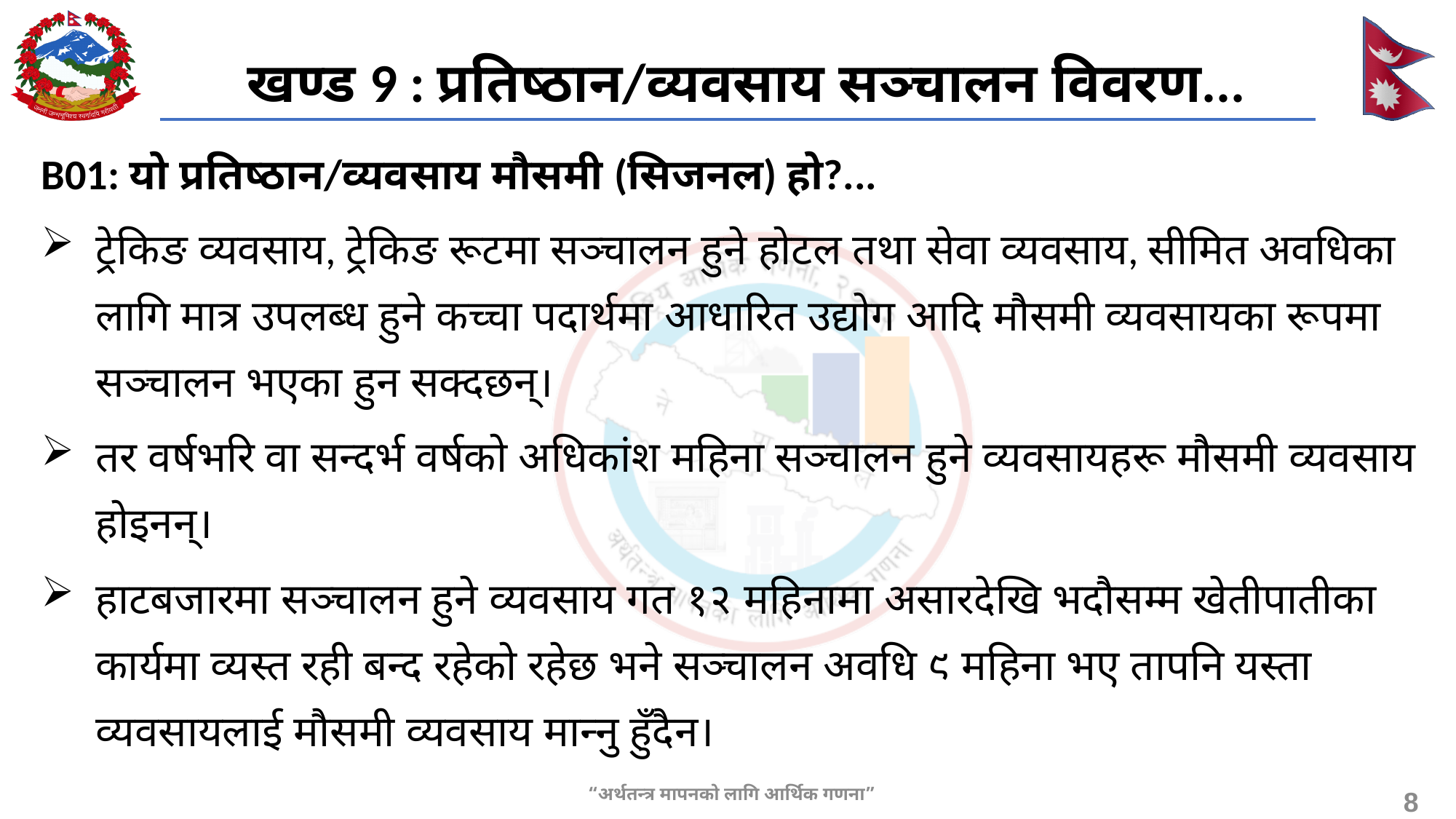

खण्ड 9 : प्रतिष्ठान/व्यवसाय सञ्चालन विवरण...
B01: यो प्रतिष्ठान/व्यवसाय मौसमी (सिजनल) हो?...
ट्रेकिङ व्यवसाय, ट्रेकिङ रूटमा सञ्चालन हुने होटल तथा सेवा व्यवसाय, सीमित अवधिका लागि मात्र उपलब्ध हुने कच्चा पदार्थमा आधारित उद्योग आदि मौसमी व्यवसायका रूपमा सञ्चालन भएका हुन सक्दछन्।
तर वर्षभरि वा सन्दर्भ वर्षको अधिकांश महिना सञ्चालन हुने व्यवसायहरू मौसमी व्यवसाय होइनन्।
हाटबजारमा सञ्चालन हुने व्यवसाय गत १२ महिनामा असारदेखि भदौसम्म खेतीपातीका कार्यमा व्यस्त रही बन्द रहेको रहेछ भने सञ्चालन अवधि ९ महिना भए तापनि यस्ता व्यवसायलाई मौसमी व्यवसाय मान्नु हुँदैन।
8
“अर्थतन्त्र मापनको लागि आर्थिक गणना”